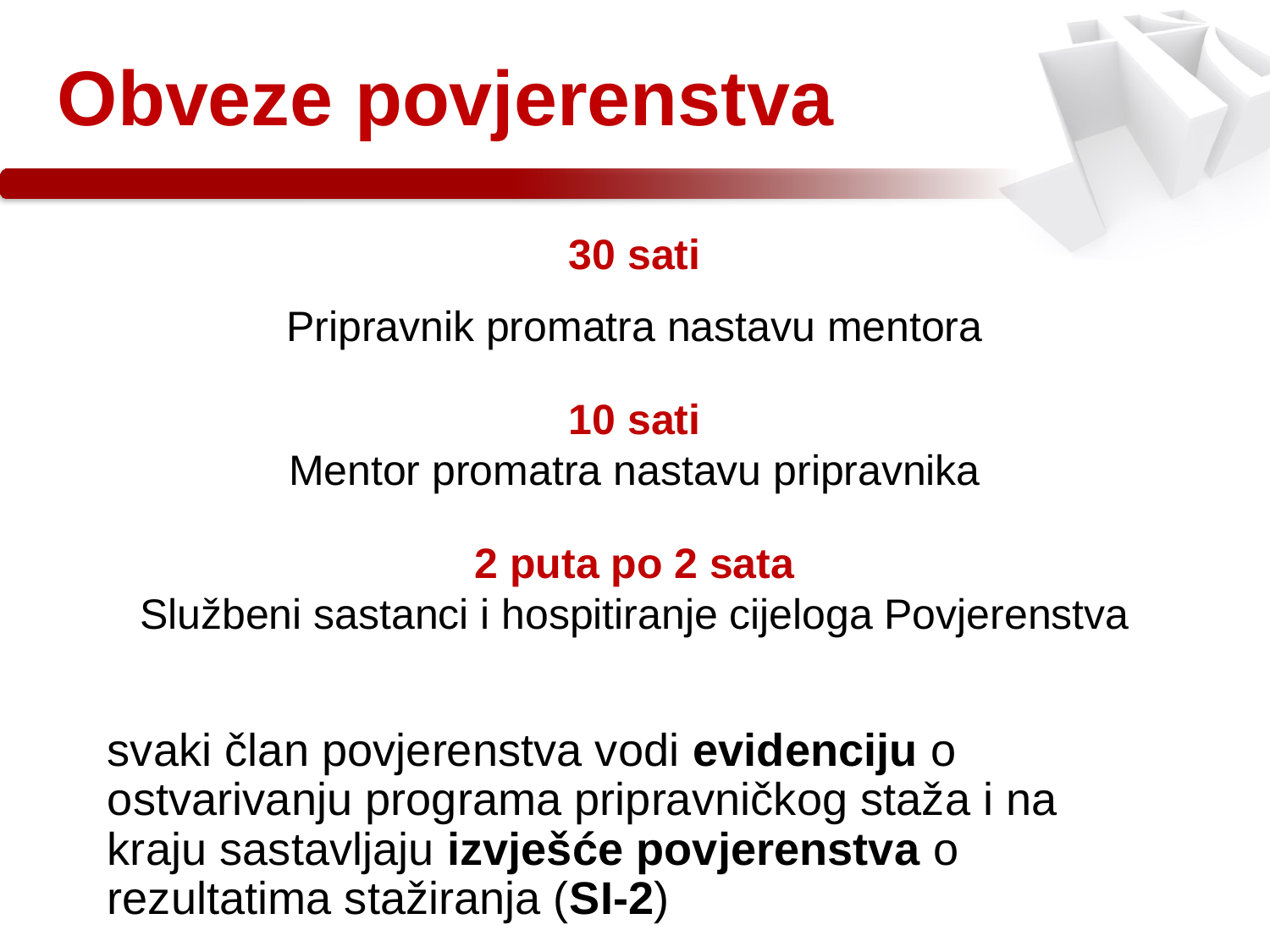

Obveze povjerenstva
30 sati
Pripravnik promatra nastavu mentora
10 sati
Mentor promatra nastavu pripravnika
2 puta po 2 sata
Službeni sastanci i hospitiranje cijeloga Povjerenstva

svaki član povjerenstva vodi evidenciju o ostvarivanju programa pripravničkog staža i na kraju sastavljaju izvješće povjerenstva o rezultatima stažiranja (SI-2)